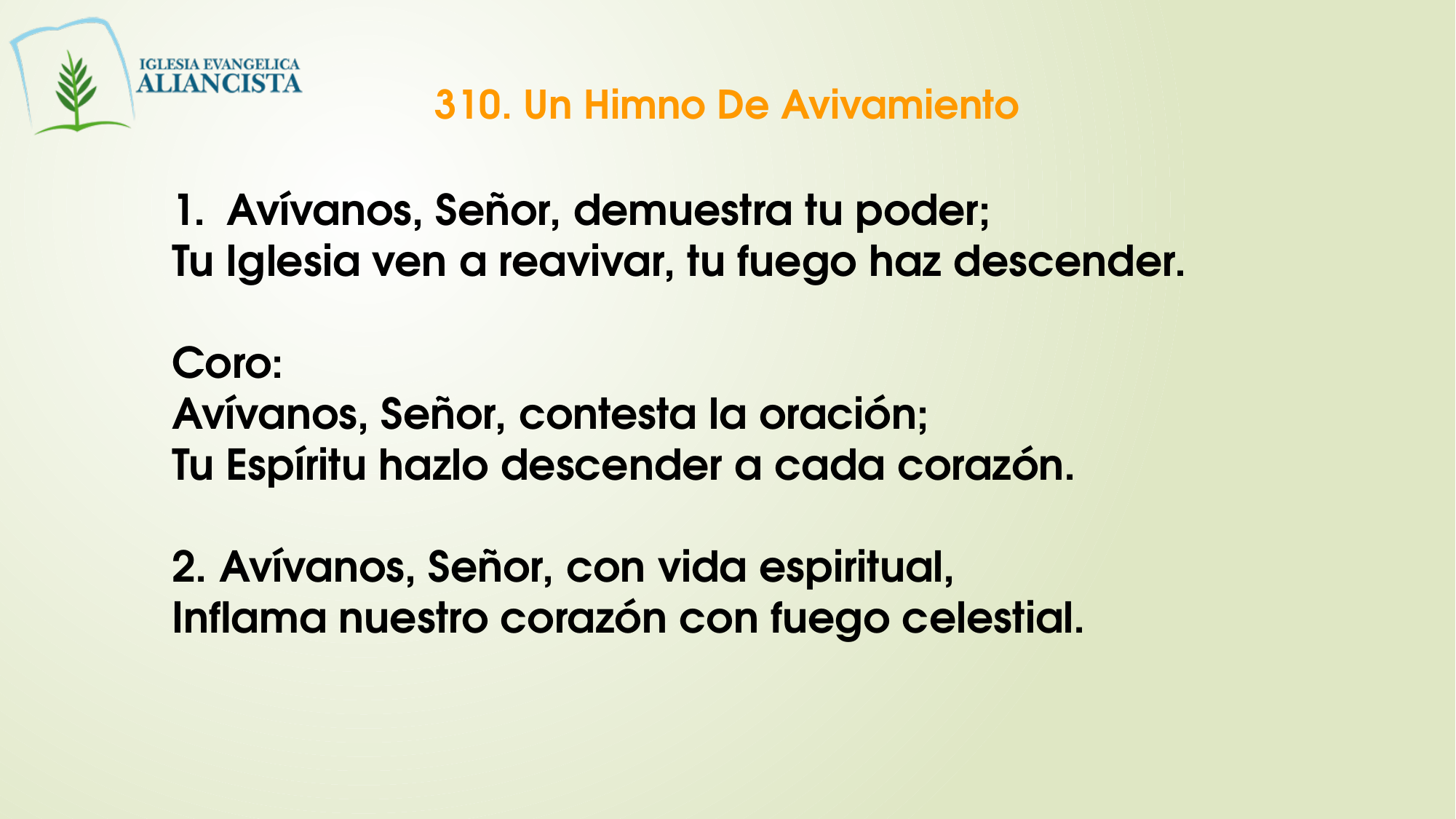

310. Un Himno De Avivamiento
Avívanos, Señor, demuestra tu poder;
Tu Iglesia ven a reavivar, tu fuego haz descender.

Coro:
Avívanos, Señor, contesta la oración;
Tu Espíritu hazlo descender a cada corazón.

2. Avívanos, Señor, con vida espiritual,
Inflama nuestro corazón con fuego celestial.